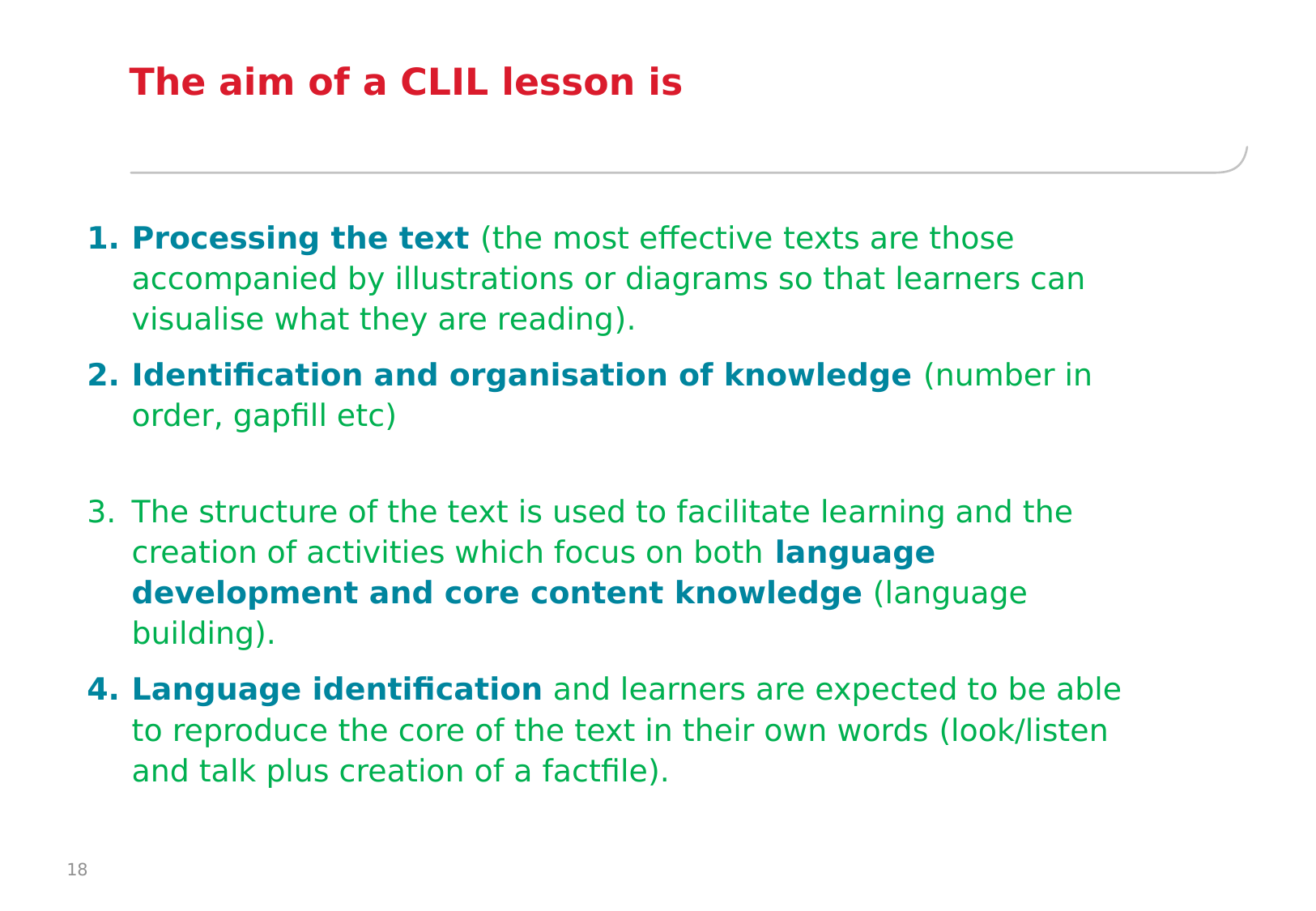

# The aim of a CLIL lesson is
Processing the text (the most effective texts are those accompanied by illustrations or diagrams so that learners can visualise what they are reading).
Identification and organisation of knowledge (number in order, gapfill etc)
The structure of the text is used to facilitate learning and the creation of activities which focus on both language development and core content knowledge (language building).
Language identification and learners are expected to be able to reproduce the core of the text in their own words (look/listen and talk plus creation of a factfile).

18